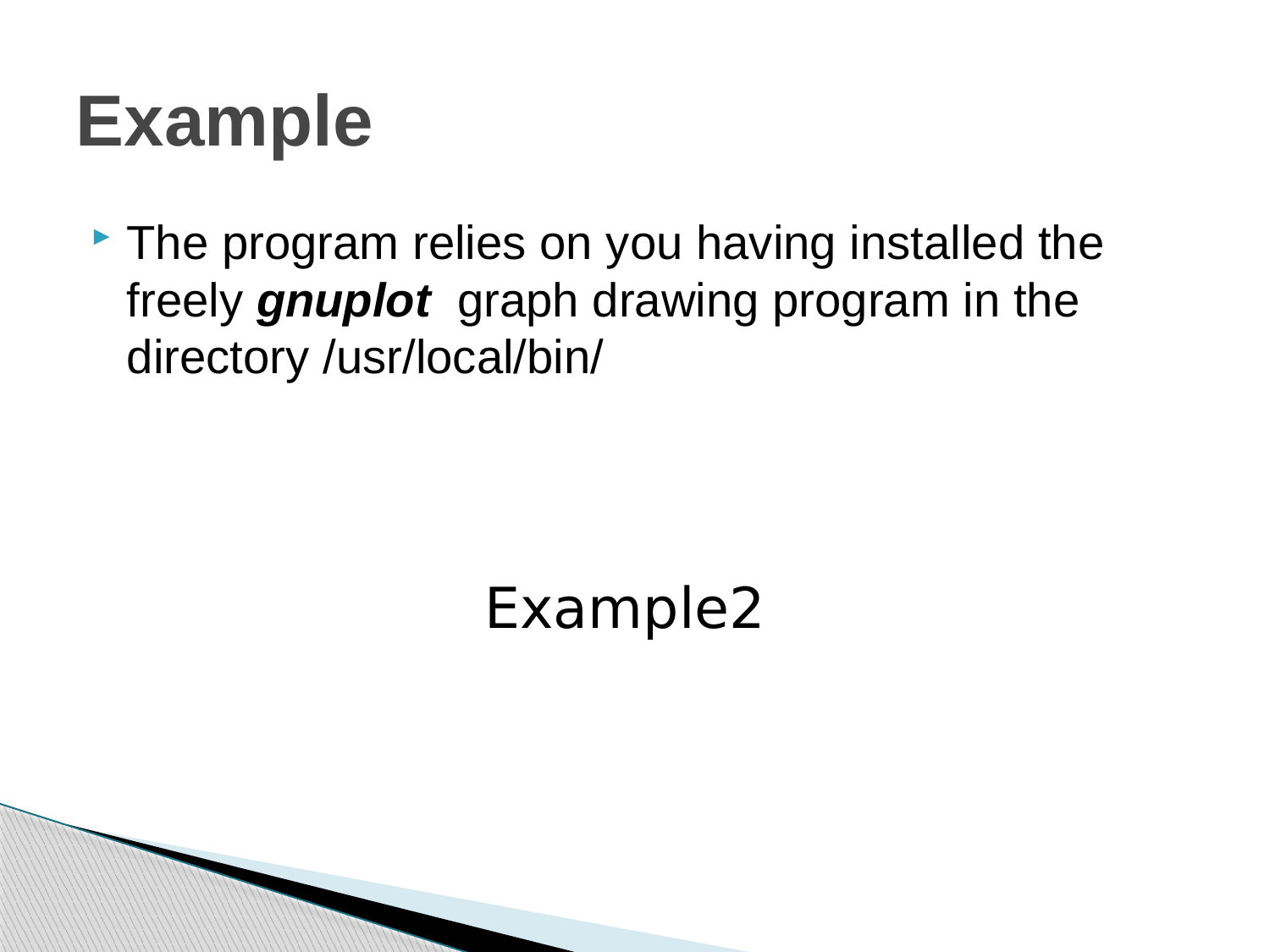

# Example
The program relies on you having installed the freely gnuplot  graph drawing program in the directory /usr/local/bin/
Example2